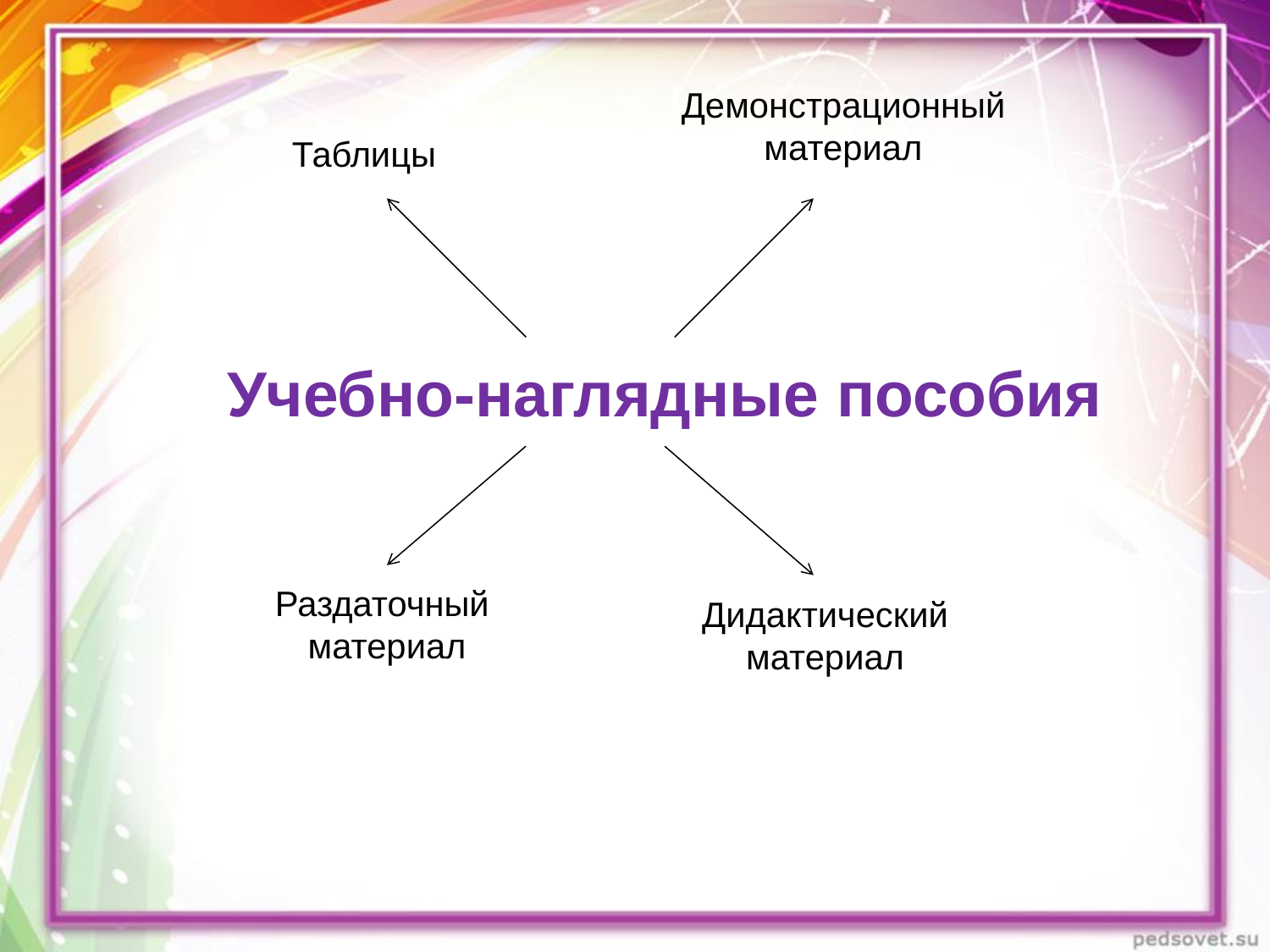

Демонстрационный материал
Таблицы
Учебно-наглядные пособия
Раздаточный
материал
Дидактический
материал